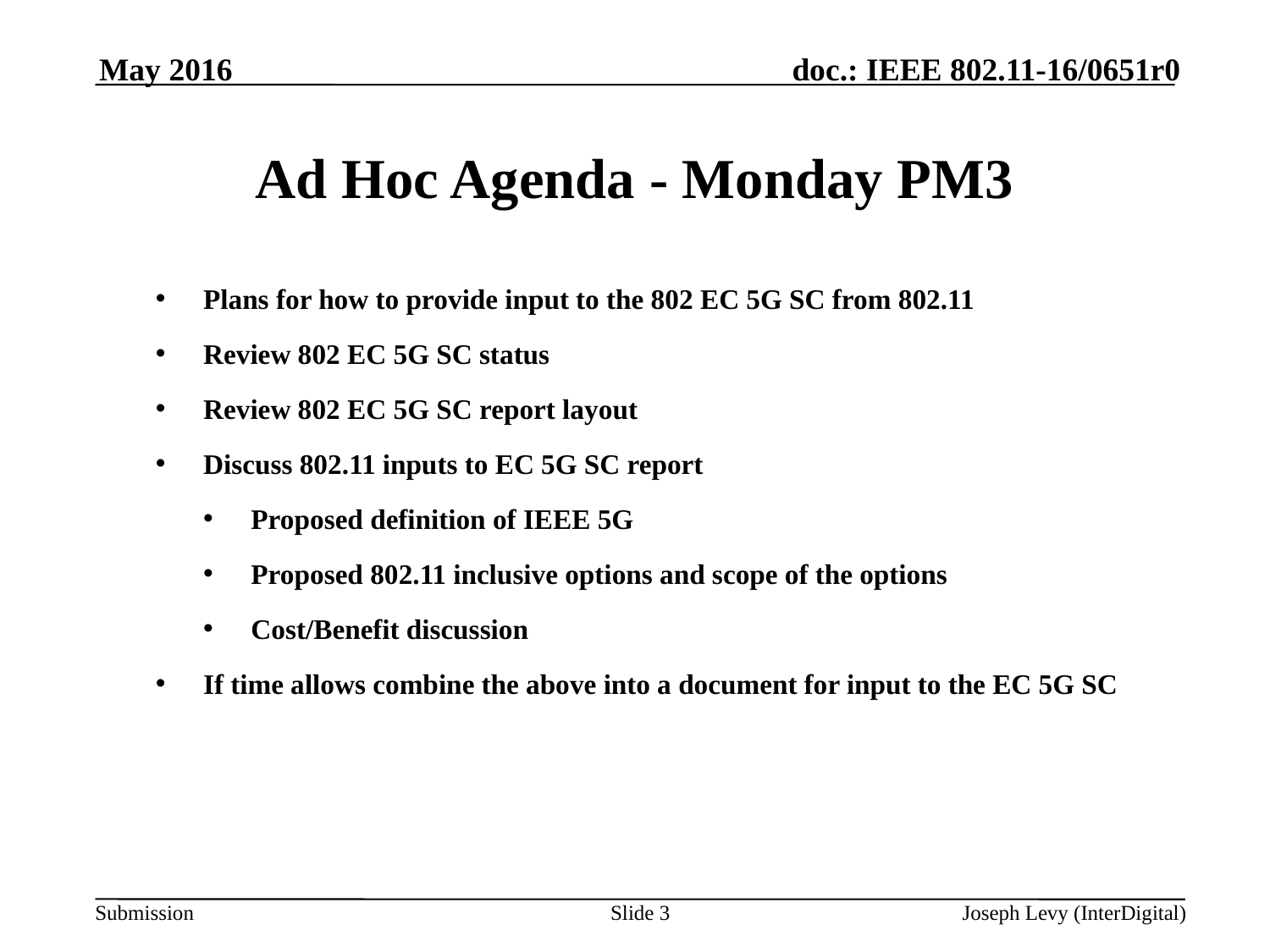

May 2016
# Ad Hoc Agenda - Monday PM3
Plans for how to provide input to the 802 EC 5G SC from 802.11
Review 802 EC 5G SC status
Review 802 EC 5G SC report layout
Discuss 802.11 inputs to EC 5G SC report
Proposed definition of IEEE 5G
Proposed 802.11 inclusive options and scope of the options
Cost/Benefit discussion
If time allows combine the above into a document for input to the EC 5G SC
Slide 3
Joseph Levy (InterDigital)